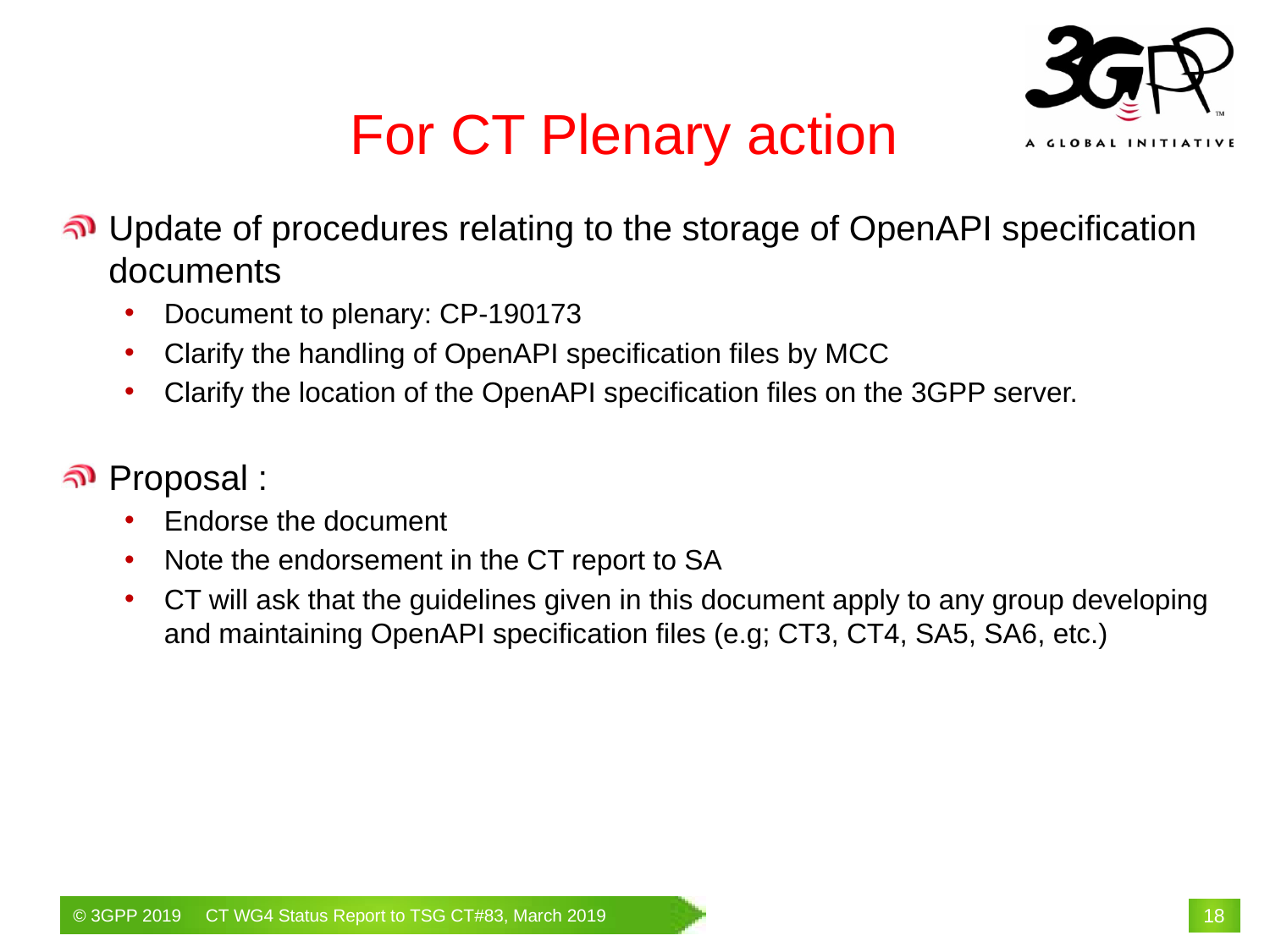

For CT Plenary action
Update of procedures relating to the storage of OpenAPI specification documents
Document to plenary: CP-190173
Clarify the handling of OpenAPI specification files by MCC
Clarify the location of the OpenAPI specification files on the 3GPP server.

Proposal :
Endorse the document
Note the endorsement in the CT report to SA
CT will ask that the guidelines given in this document apply to any group developing and maintaining OpenAPI specification files (e.g; CT3, CT4, SA5, SA6, etc.)